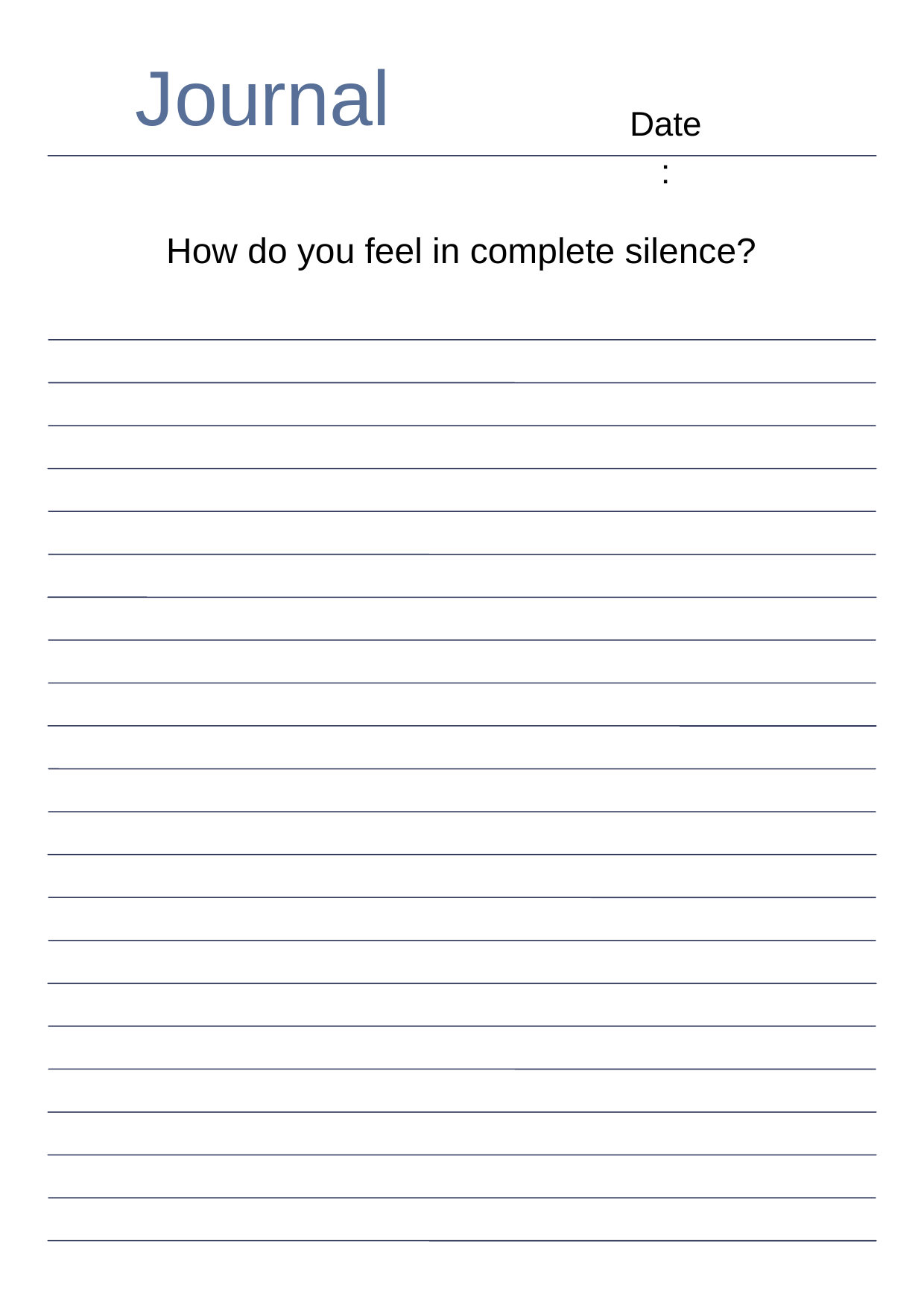

Journal
Date:

How do you feel in complete silence?